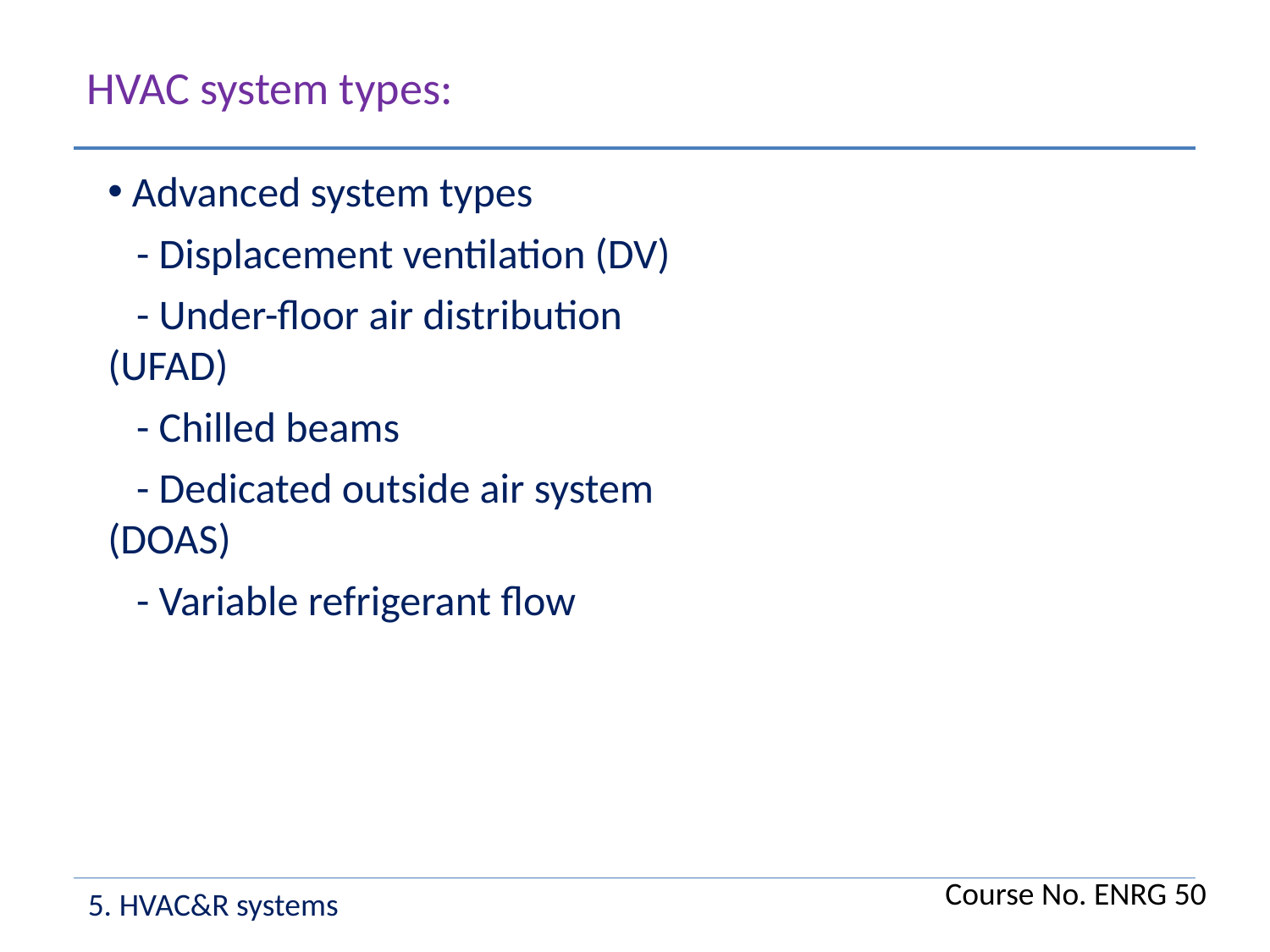

HVAC system types:
 Advanced system types
   - Displacement ventilation (DV)
   - Under-floor air distribution (UFAD)
   - Chilled beams
   - Dedicated outside air system (DOAS)
   - Variable refrigerant flow
Course No. ENRG 50
5. HVAC&R systems